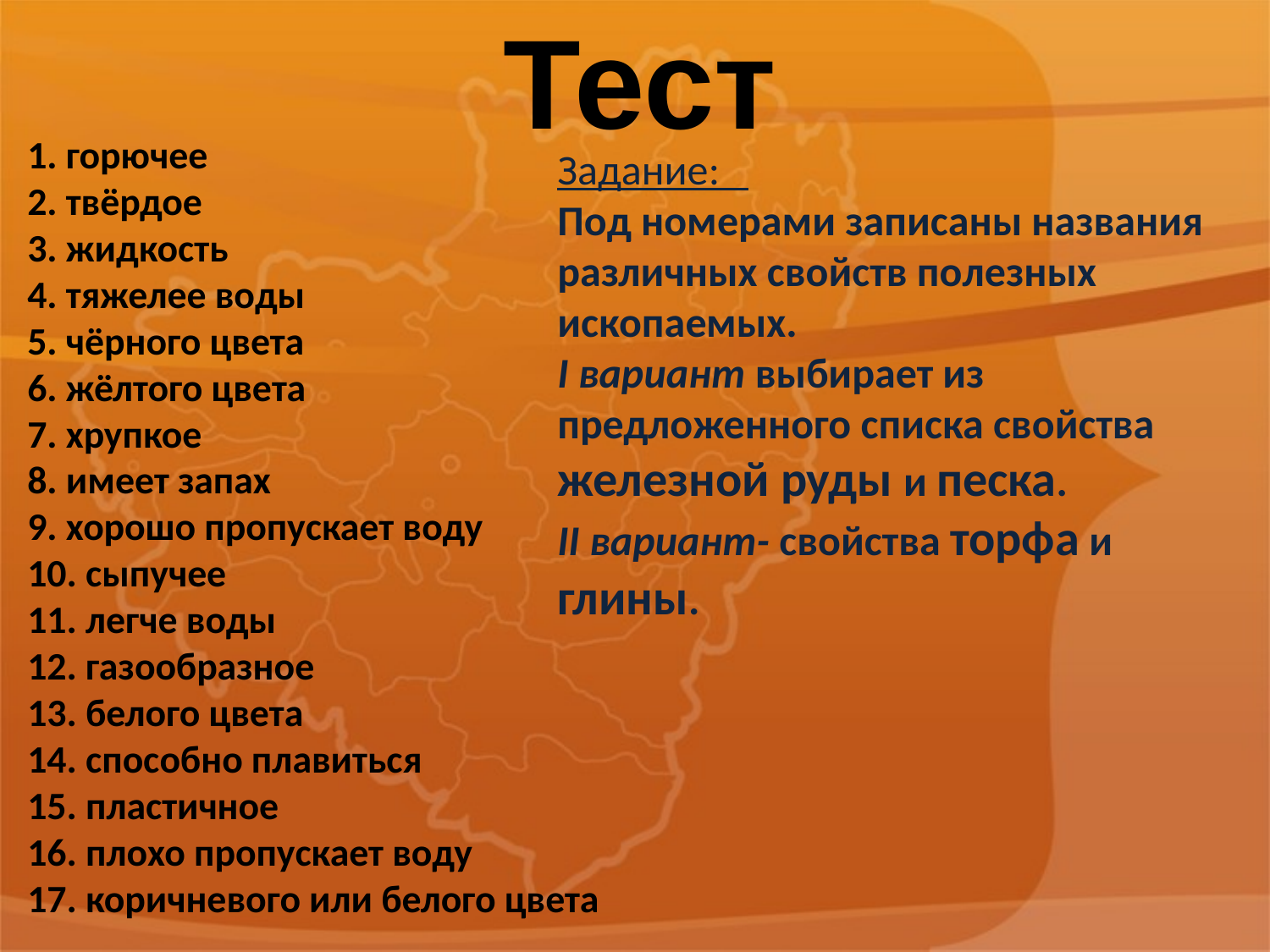

Тест
1. горючее 
2. твёрдое 
3. жидкость 
4. тяжелее воды 
5. чёрного цвета 
6. жёлтого цвета 
7. хрупкое 
8. имеет запах 
9. хорошо пропускает воду 
10. сыпучее 
11. легче воды 
12. газообразное 
13. белого цвета 
14. способно плавиться 
15. пластичное 
16. плохо пропускает воду 
17. коричневого или белого цвета
Задание:
Под номерами записаны названия различных свойств полезных ископаемых.
I вариант выбирает из предложенного списка свойства железной руды и песка.
II вариант- свойства торфа и глины.